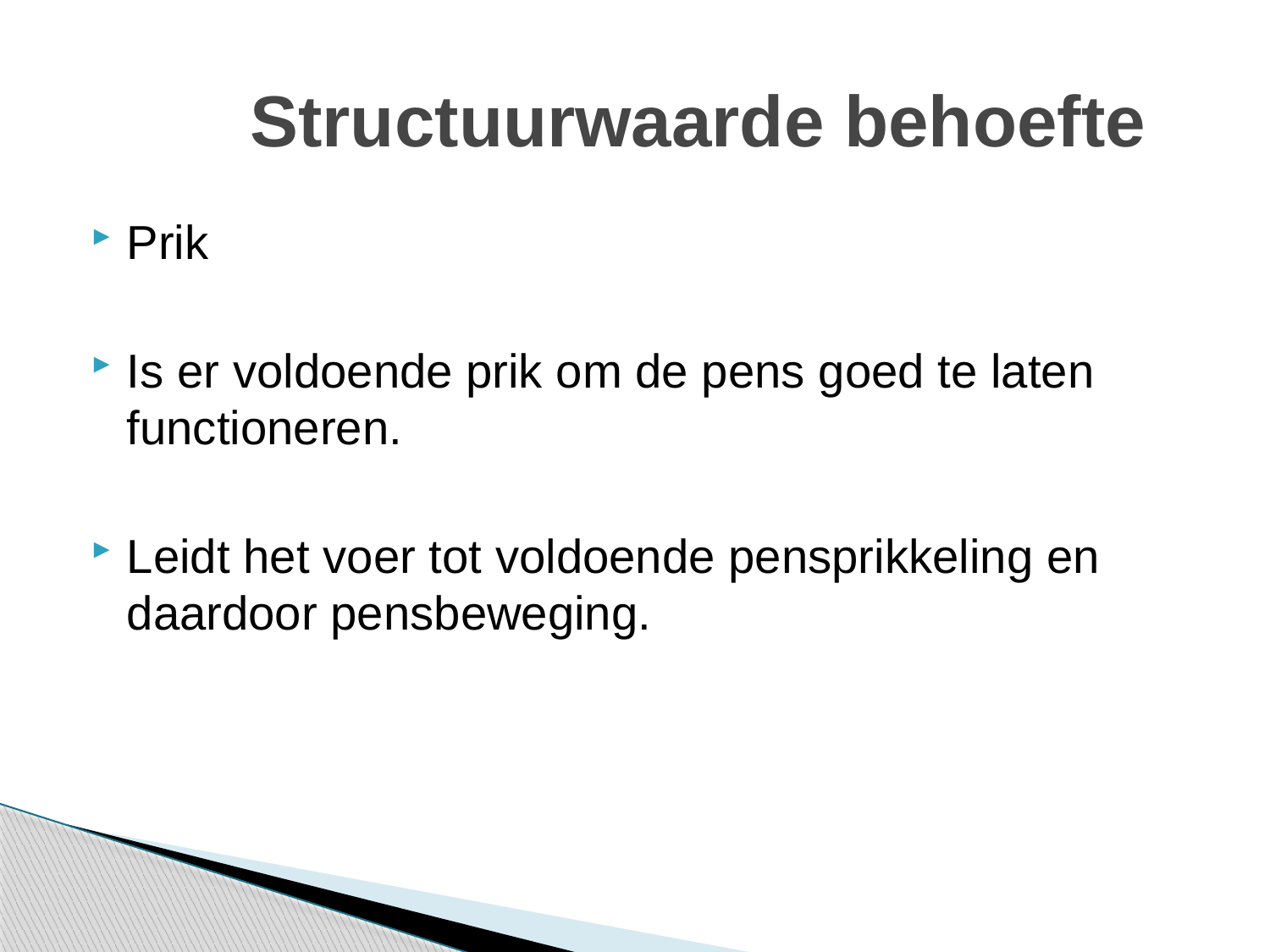

# Structuurwaarde behoefte
Prik

Is er voldoende prik om de pens goed te laten functioneren.

Leidt het voer tot voldoende pensprikkeling en daardoor pensbeweging.